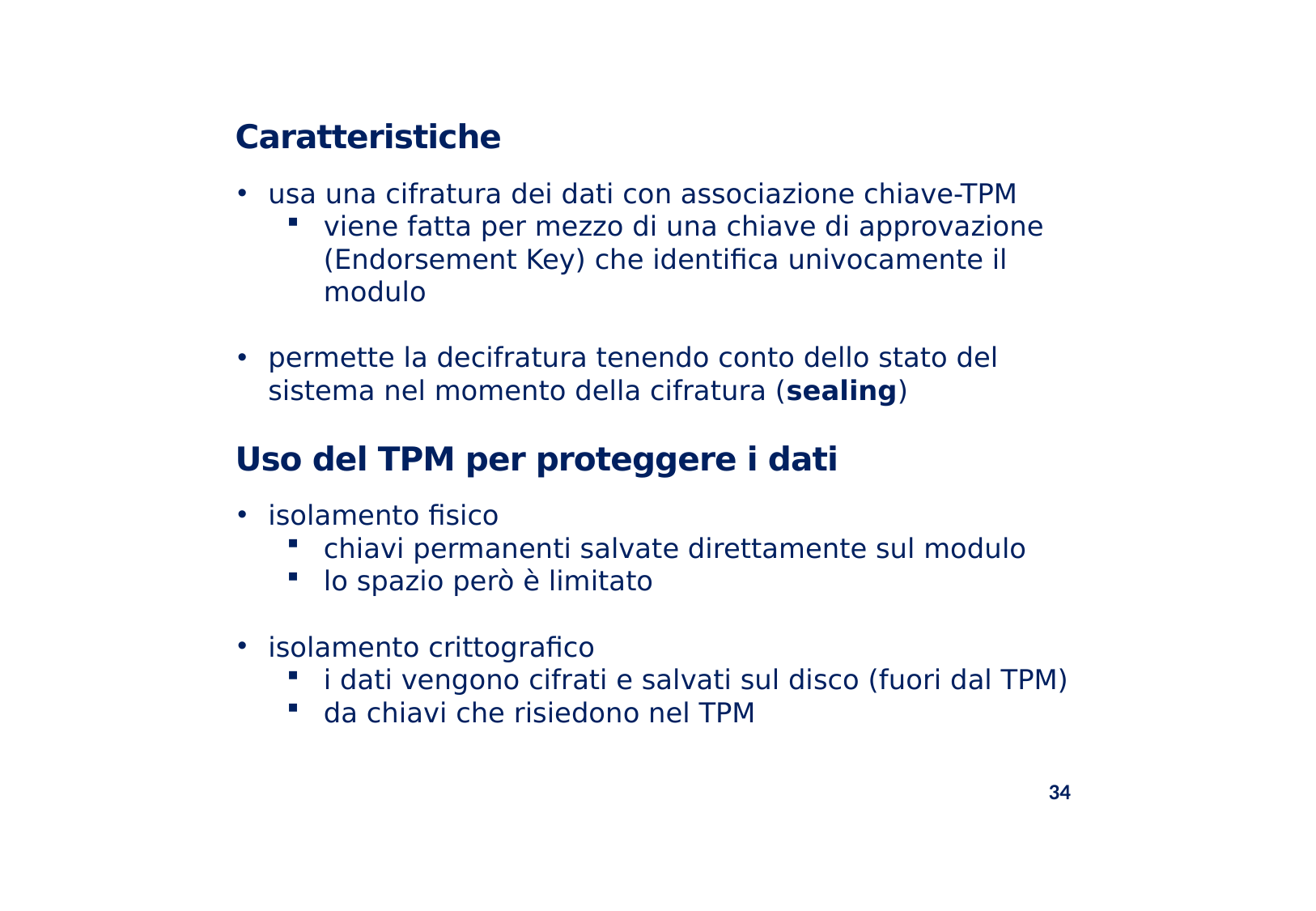

Caratteristiche
usa una cifratura dei dati con associazione chiave-TPM
viene fatta per mezzo di una chiave di approvazione (Endorsement Key) che identifica univocamente il modulo

permette la decifratura tenendo conto dello stato del sistema nel momento della cifratura (sealing)

Uso del TPM per proteggere i dati
isolamento fisico
chiavi permanenti salvate direttamente sul modulo
lo spazio però è limitato

isolamento crittografico
i dati vengono cifrati e salvati sul disco (fuori dal TPM)
da chiavi che risiedono nel TPM

34